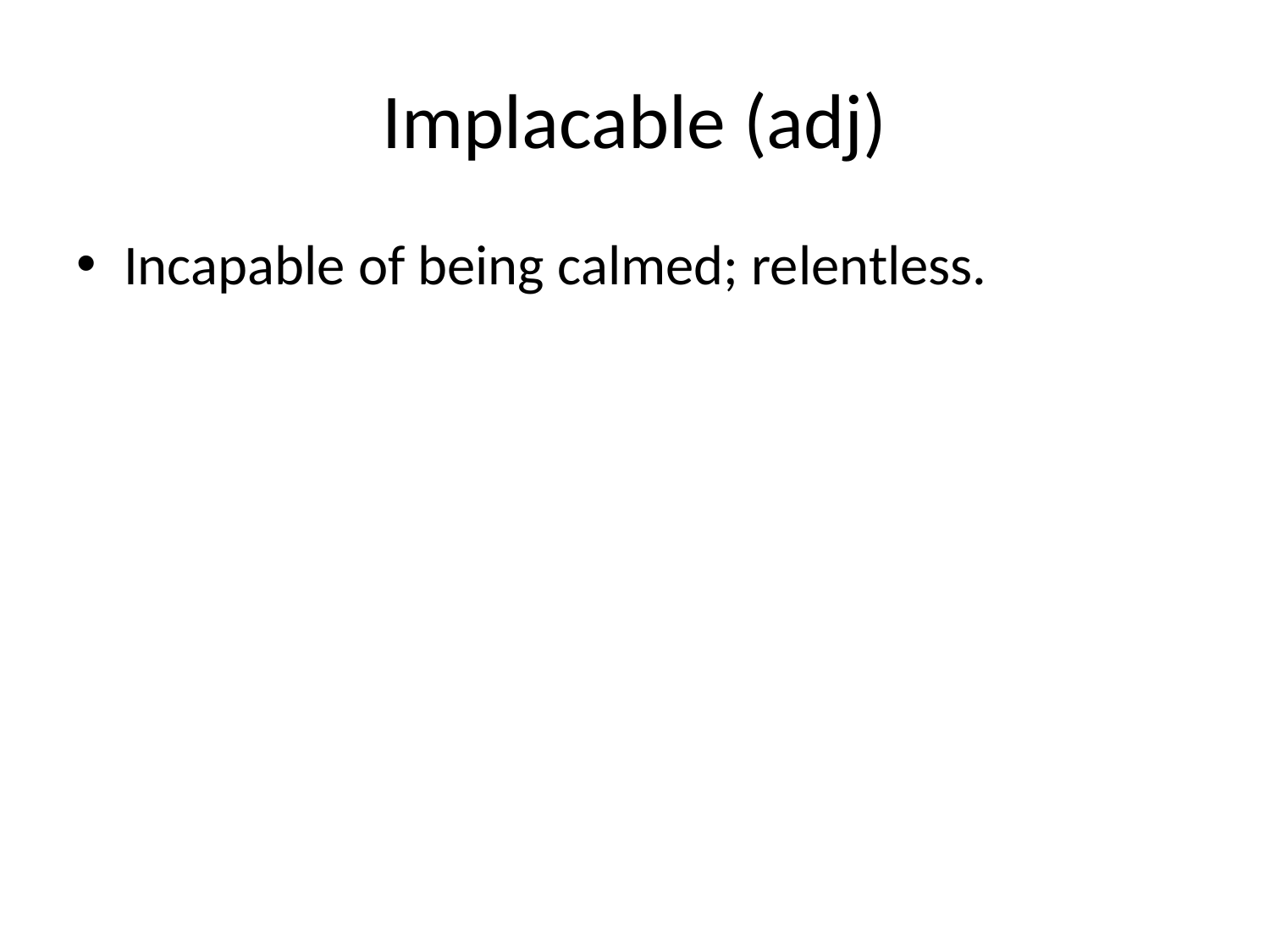

# Implacable (adj)
Incapable of being calmed; relentless.